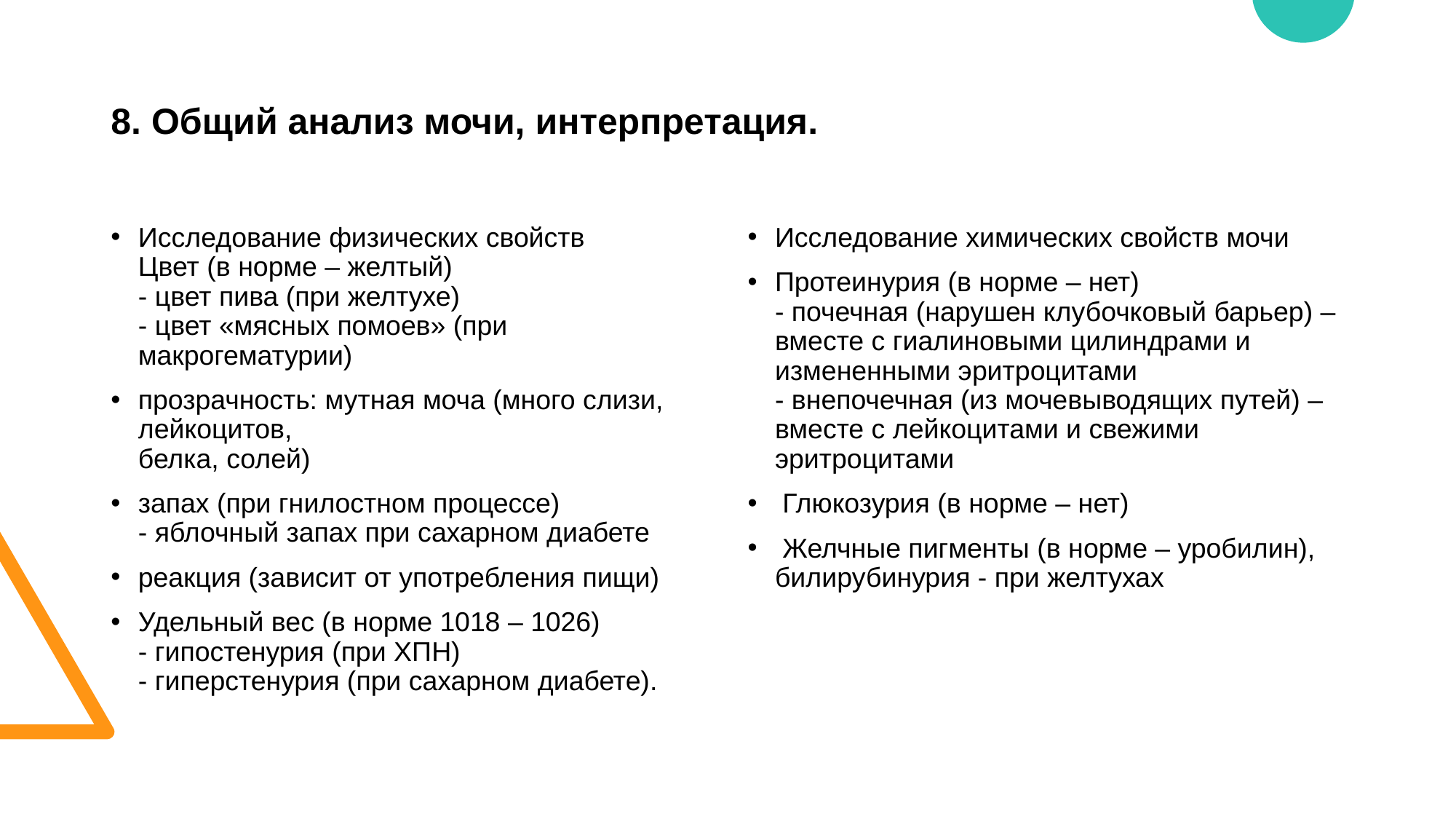

# 8. Общий анализ мочи, интерпретация.
Исследование физических свойств
Цвет (в норме – желтый)
- цвет пива (при желтухе)
- цвет «мясных помоев» (при макрогематурии)
прозрачность: мутная моча (много слизи, лейкоцитов,
белка, солей)
запах (при гнилостном процессе)
- яблочный запах при сахарном диабете
реакция (зависит от употребления пищи)
Удельный вес (в норме 1018 – 1026)
- гипостенурия (при ХПН)
- гиперстенурия (при сахарном диабете).
Исследование химических свойств мочи
Протеинурия (в норме – нет)
- почечная (нарушен клубочковый барьер) –
вместе с гиалиновыми цилиндрами и
измененными эритроцитами
- внепочечная (из мочевыводящих путей) –
вместе с лейкоцитами и свежими
эритроцитами
 Глюкозурия (в норме – нет)
 Желчные пигменты (в норме – уробилин),
билирубинурия - при желтухах